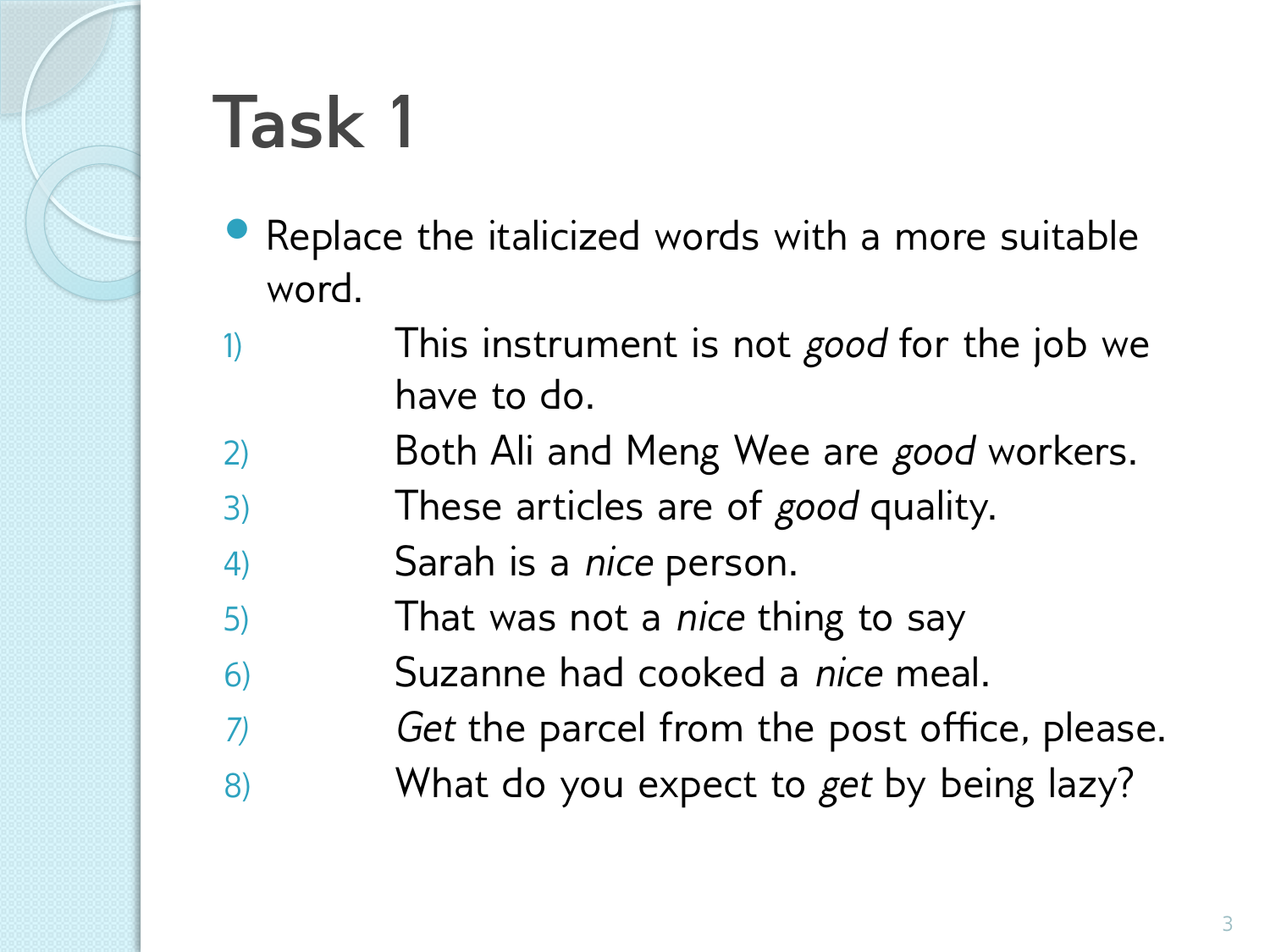

# Task 1
Replace the italicized words with a more suitable word.
This instrument is not good for the job we have to do.
Both Ali and Meng Wee are good workers.
These articles are of good quality.
Sarah is a nice person.
That was not a nice thing to say
Suzanne had cooked a nice meal.
Get the parcel from the post office, please.
What do you expect to get by being lazy?

3